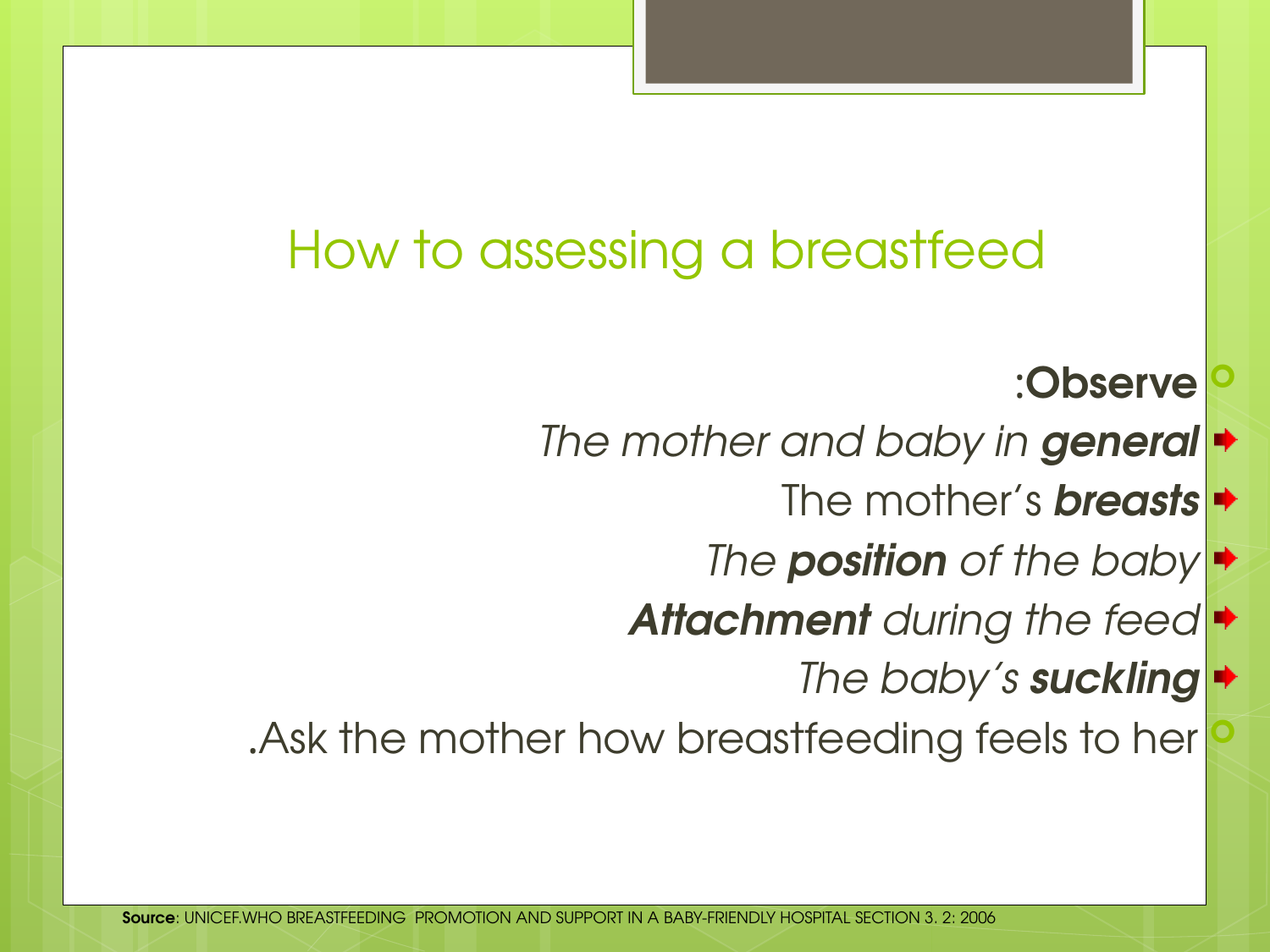

# How to assessing a breastfeed
Observe:
The mother and baby in general
The mother’s breasts
The position of the baby
Attachment during the feed
The baby’s suckling
Ask the mother how breastfeeding feels to her.
 Source: UNICEF.WHO BREASTFEEDING  PROMOTION AND SUPPORT IN A BABY-FRIENDLY HOSPITAL SECTION 3. 2: 2006